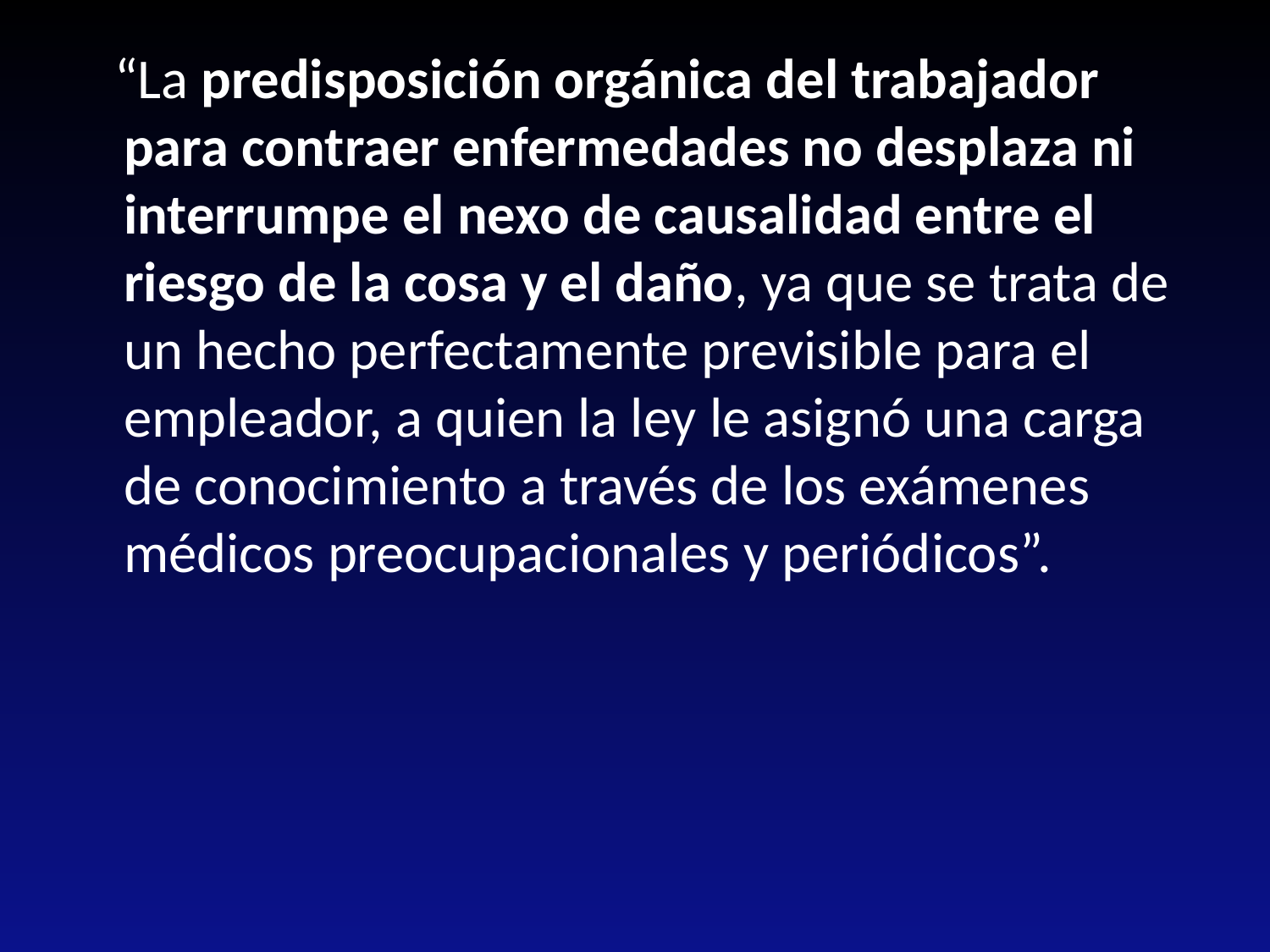

“La predisposición orgánica del trabajador para contraer enfermedades no desplaza ni interrumpe el nexo de causalidad entre el riesgo de la cosa y el daño, ya que se trata de un hecho perfectamente previsible para el empleador, a quien la ley le asignó una carga de conocimiento a través de los exámenes médicos preocupacionales y periódicos”.